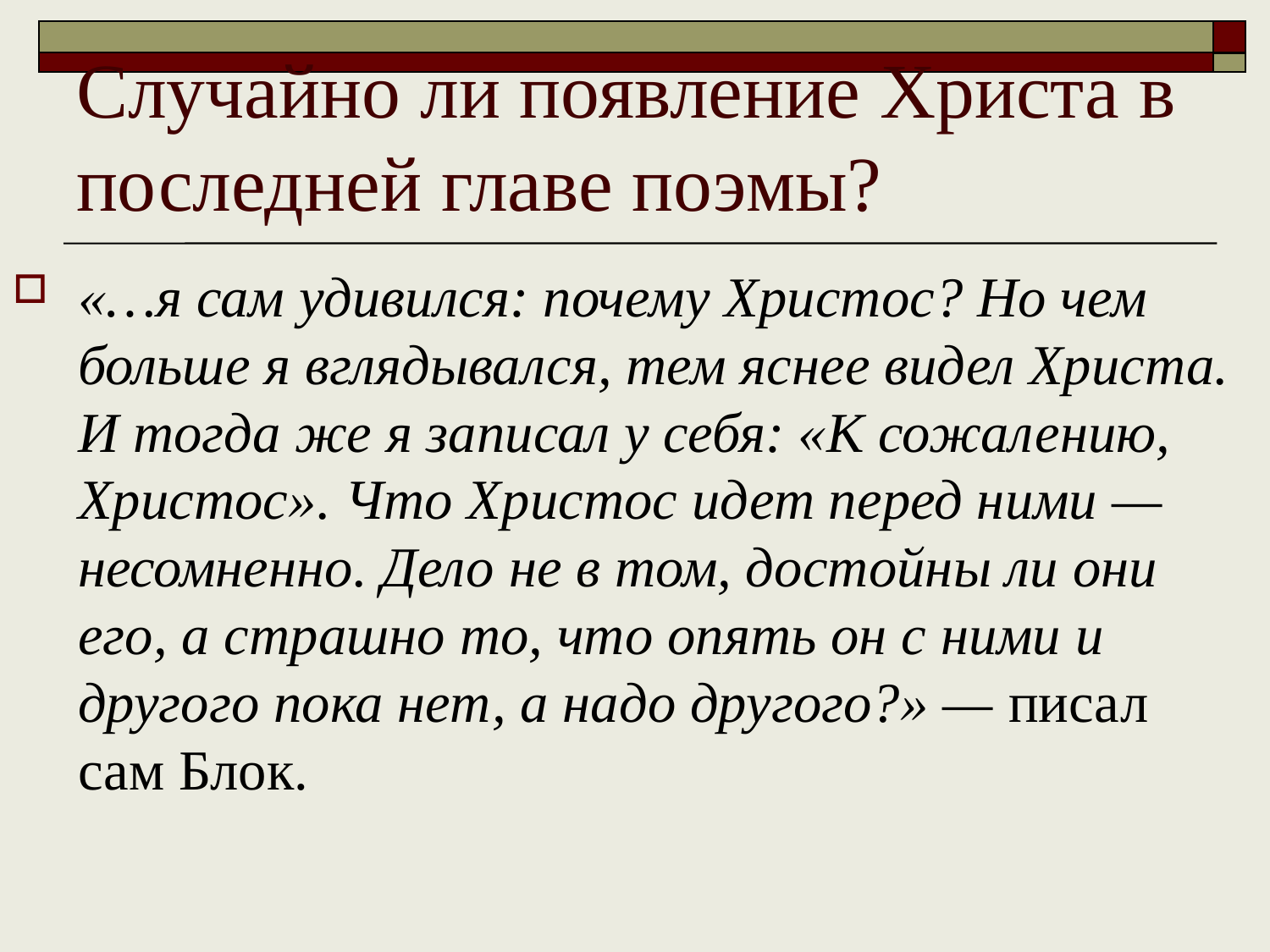

# Случайно ли появление Христа в последней главе поэмы?
«…я сам удивился: почему Христос? Но чем больше я вглядывался, тем яснее видел Христа. И тогда же я записал у себя: «К сожалению, Христос». Что Христос идет перед ними — несомненно. Дело не в том, достойны ли они его, а страшно то, что опять он с ними и другого пока нет, а надо другого?» — писал сам Блок.